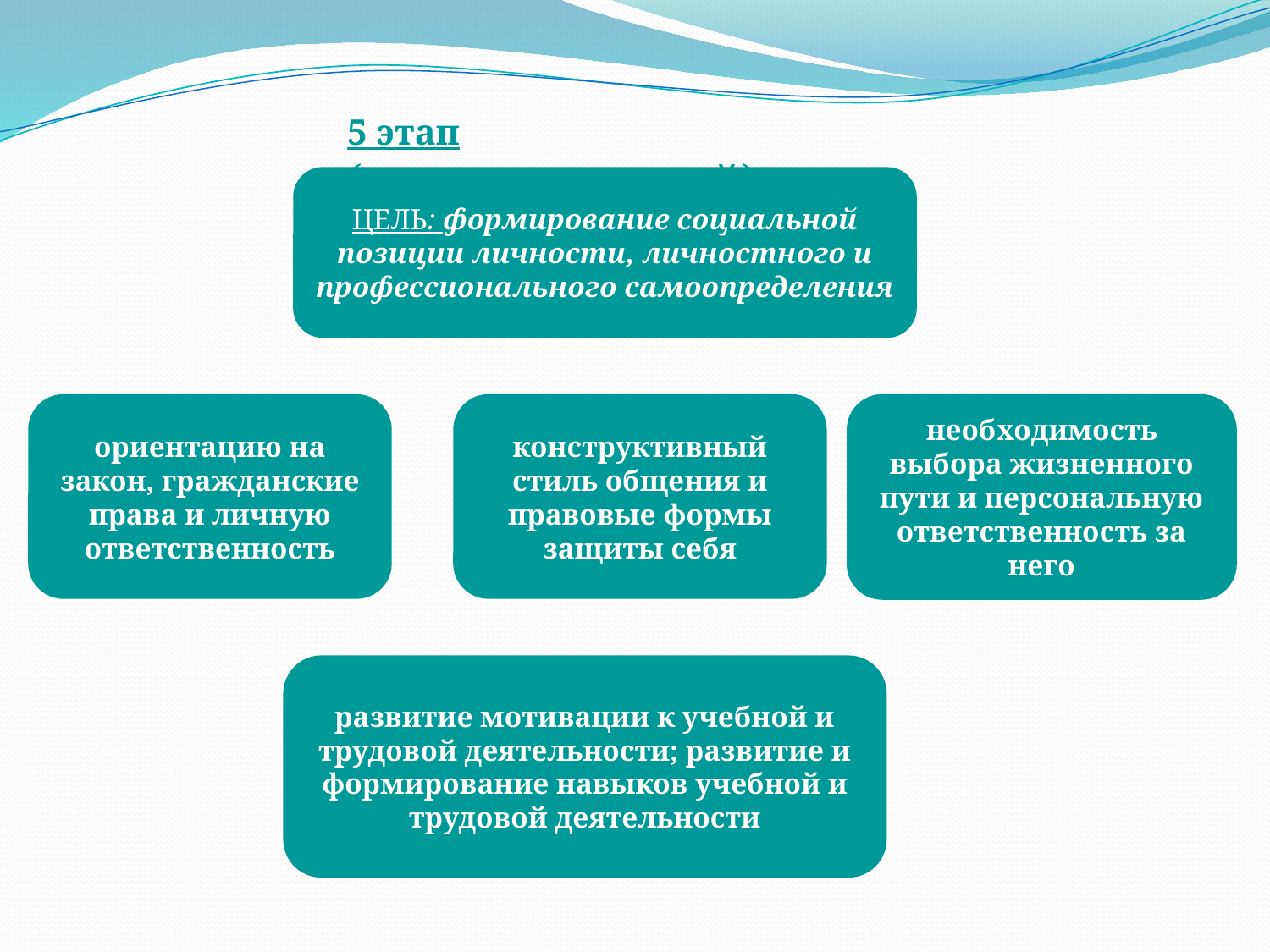

5 этап (заключительный)
ЦЕЛЬ: формирование социальной позиции личности, личностного и профессионального самоопределения
ориентацию на закон, гражданские права и личную ответственность
конструктивный стиль общения и правовые формы защиты себя
необходимость выбора жизненного пути и персональную ответственность за него
развитие мотивации к учебной и трудовой деятельности; развитие и формирование навыков учебной и трудовой деятельности